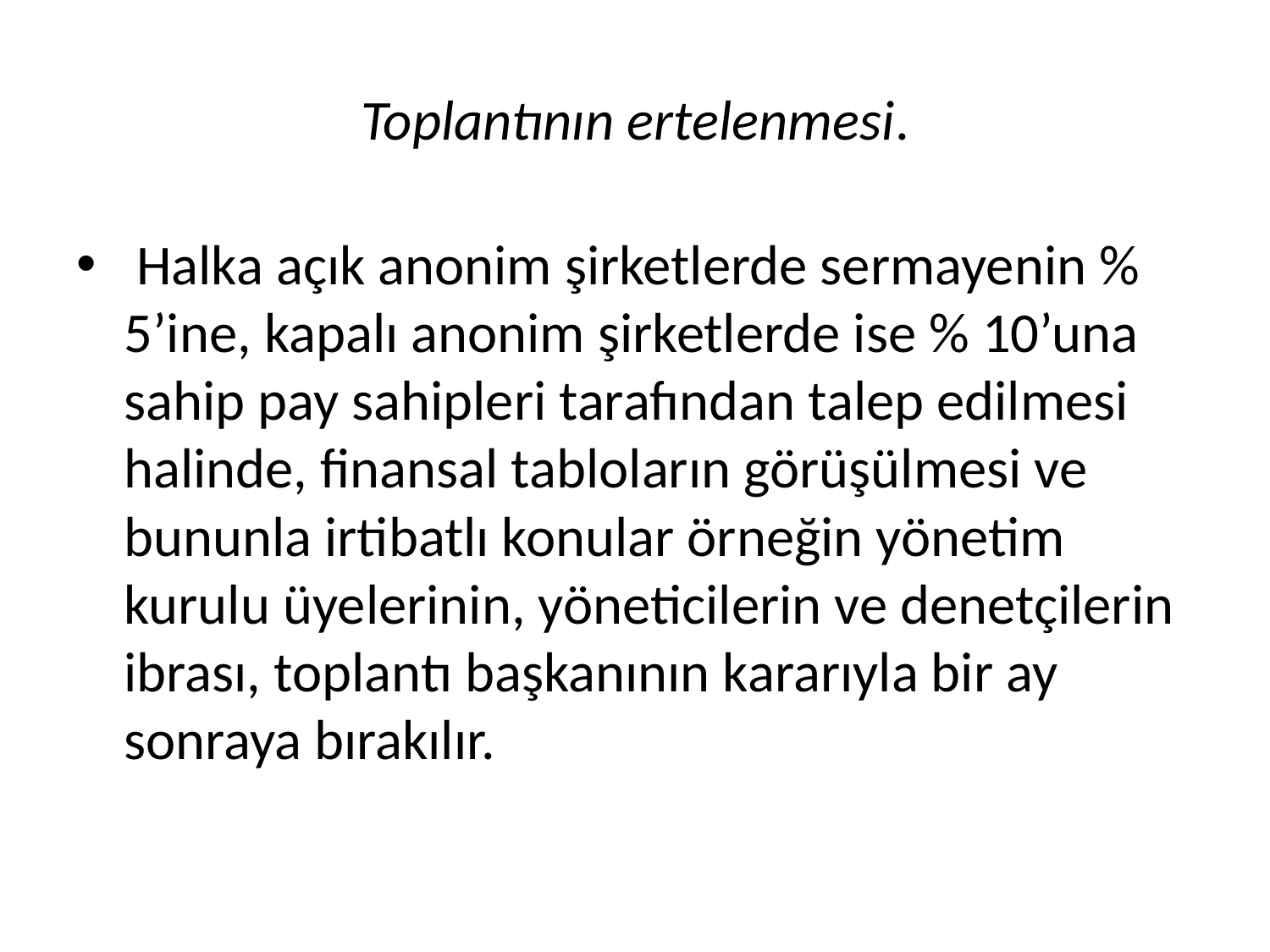

# Toplantının ertelenmesi.
 Halka açık anonim şirketlerde sermayenin % 5’ine, kapalı anonim şirketlerde ise % 10’una sahip pay sahipleri tarafından talep edilmesi halinde, finansal tabloların görüşülmesi ve bununla irtibatlı konular örneğin yönetim kurulu üyelerinin, yöneticilerin ve denetçilerin ibrası, toplantı başkanının kararıyla bir ay sonraya bırakılır.